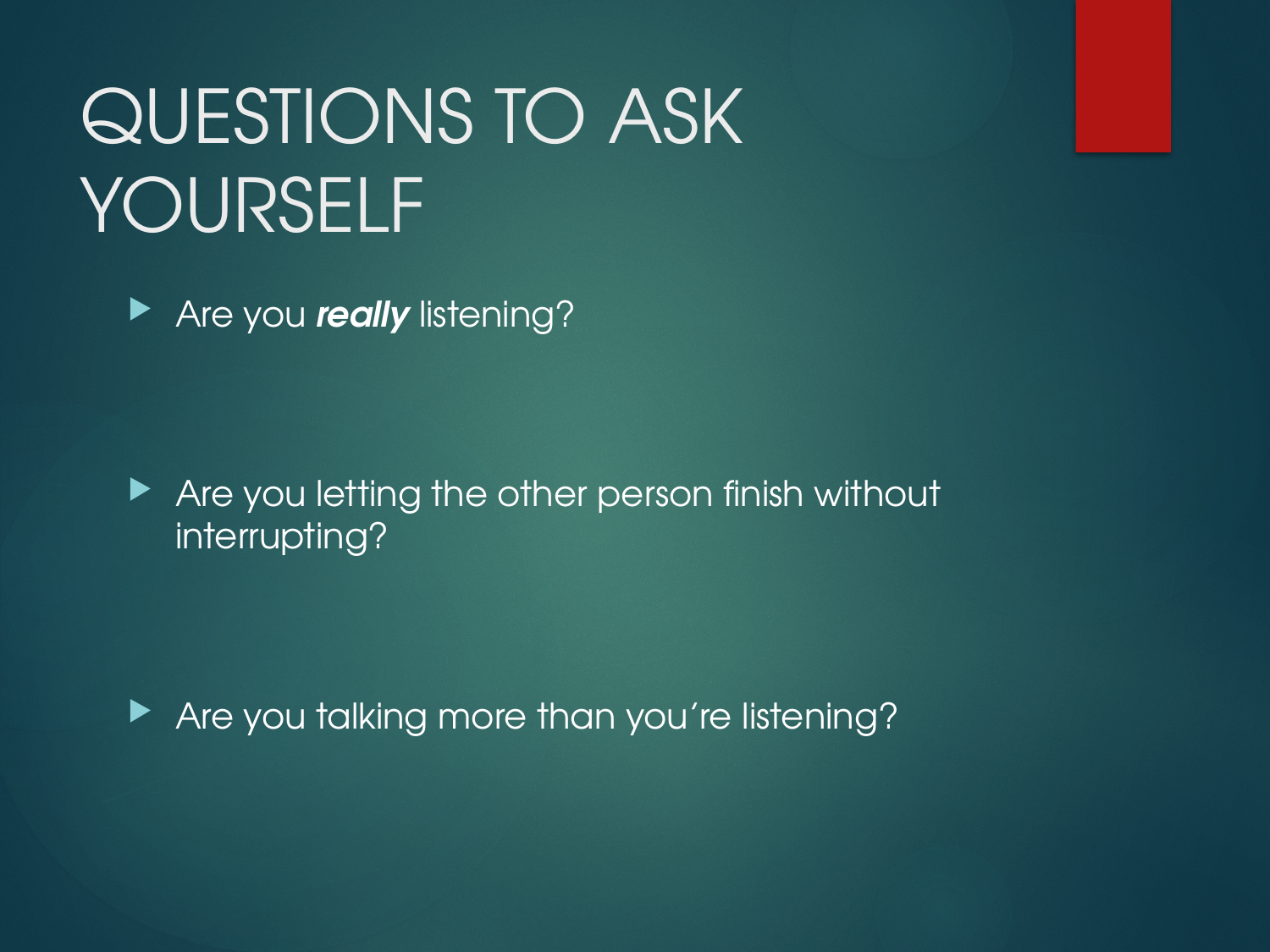

# QUESTIONS TO ASK YOURSELF
Are you really listening?

Are you letting the other person finish without interrupting?

Are you talking more than you’re listening?